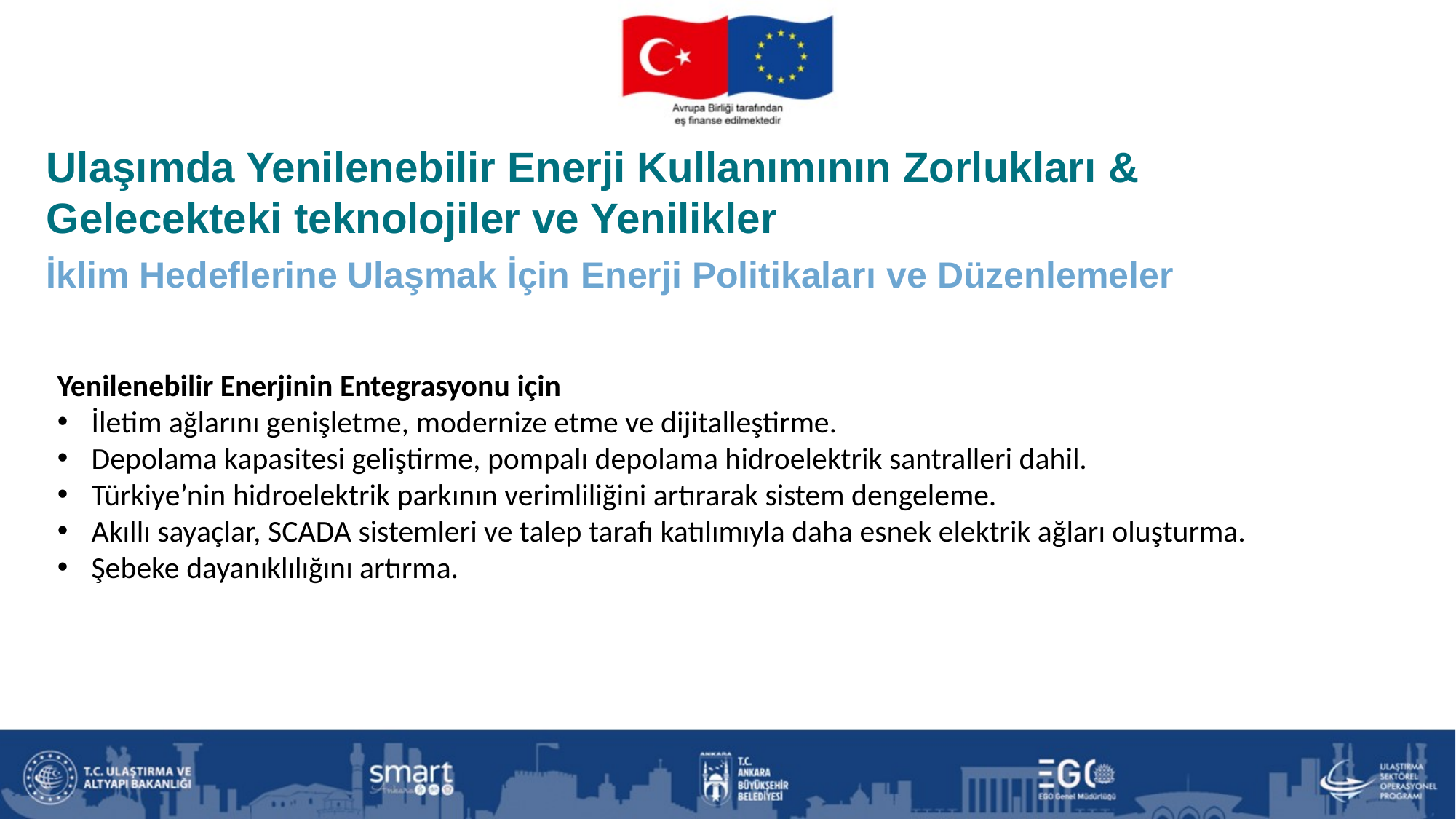

Ulaşımda Yenilenebilir Enerji Kullanımının Zorlukları & Gelecekteki teknolojiler ve Yenilikler
İklim Hedeflerine Ulaşmak İçin Enerji Politikaları ve Düzenlemeler

Yenilenebilir Enerjinin Entegrasyonu için
İletim ağlarını genişletme, modernize etme ve dijitalleştirme.
Depolama kapasitesi geliştirme, pompalı depolama hidroelektrik santralleri dahil.
Türkiye’nin hidroelektrik parkının verimliliğini artırarak sistem dengeleme.
Akıllı sayaçlar, SCADA sistemleri ve talep tarafı katılımıyla daha esnek elektrik ağları oluşturma.
Şebeke dayanıklılığını artırma.